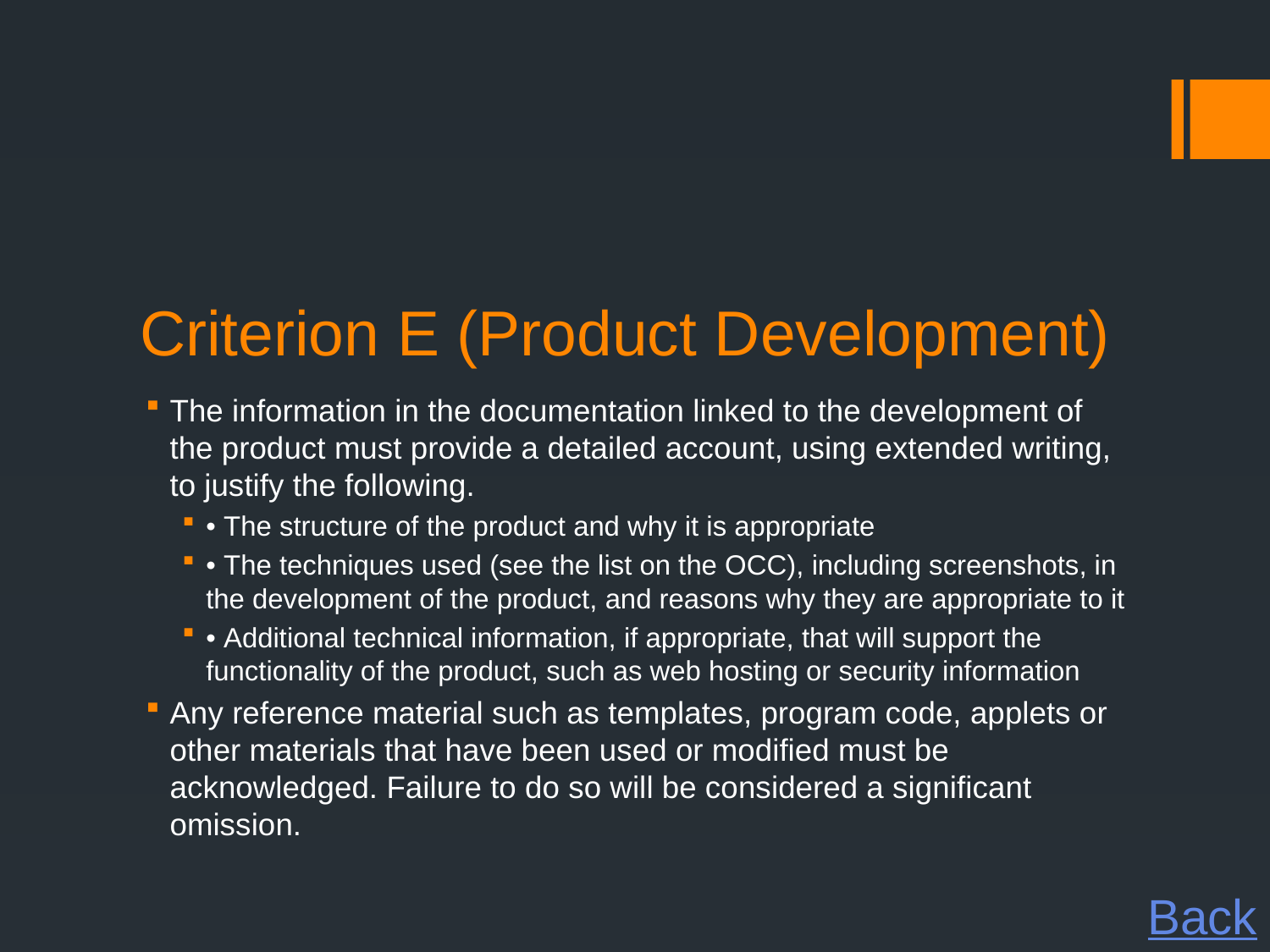

# Criterion E (Product Development)
The information in the documentation linked to the development of the product must provide a detailed account, using extended writing, to justify the following.
• The structure of the product and why it is appropriate
• The techniques used (see the list on the OCC), including screenshots, in the development of the product, and reasons why they are appropriate to it
• Additional technical information, if appropriate, that will support the functionality of the product, such as web hosting or security information
Any reference material such as templates, program code, applets or other materials that have been used or modified must be acknowledged. Failure to do so will be considered a significant omission.
Back